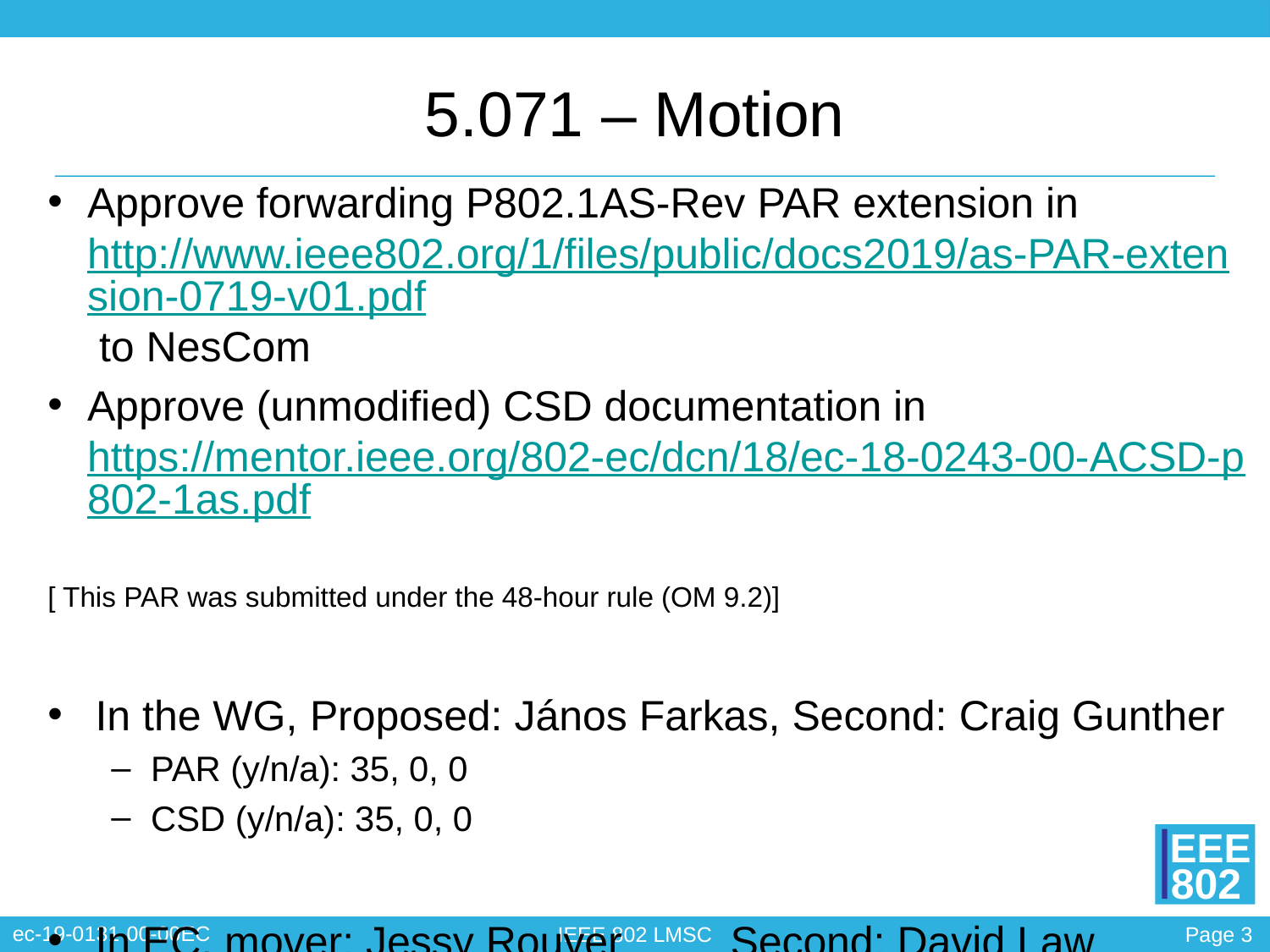

# 5.071 – Motion
Approve forwarding P802.1AS-Rev PAR extension in http://www.ieee802.org/1/files/public/docs2019/as-PAR-extension-0719-v01.pdf to NesCom
Approve (unmodified) CSD documentation in https://mentor.ieee.org/802-ec/dcn/18/ec-18-0243-00-ACSD-p802-1as.pdf
[ This PAR was submitted under the 48-hour rule (OM 9.2)]

In the WG, Proposed: János Farkas, Second: Craig Gunther
PAR (y/n/a): 35, 0, 0
CSD (y/n/a): 35, 0, 0

In EC, mover: Jessy Rouyer 	Second: David Law
(y/n/a): <y>, <n>, <a>